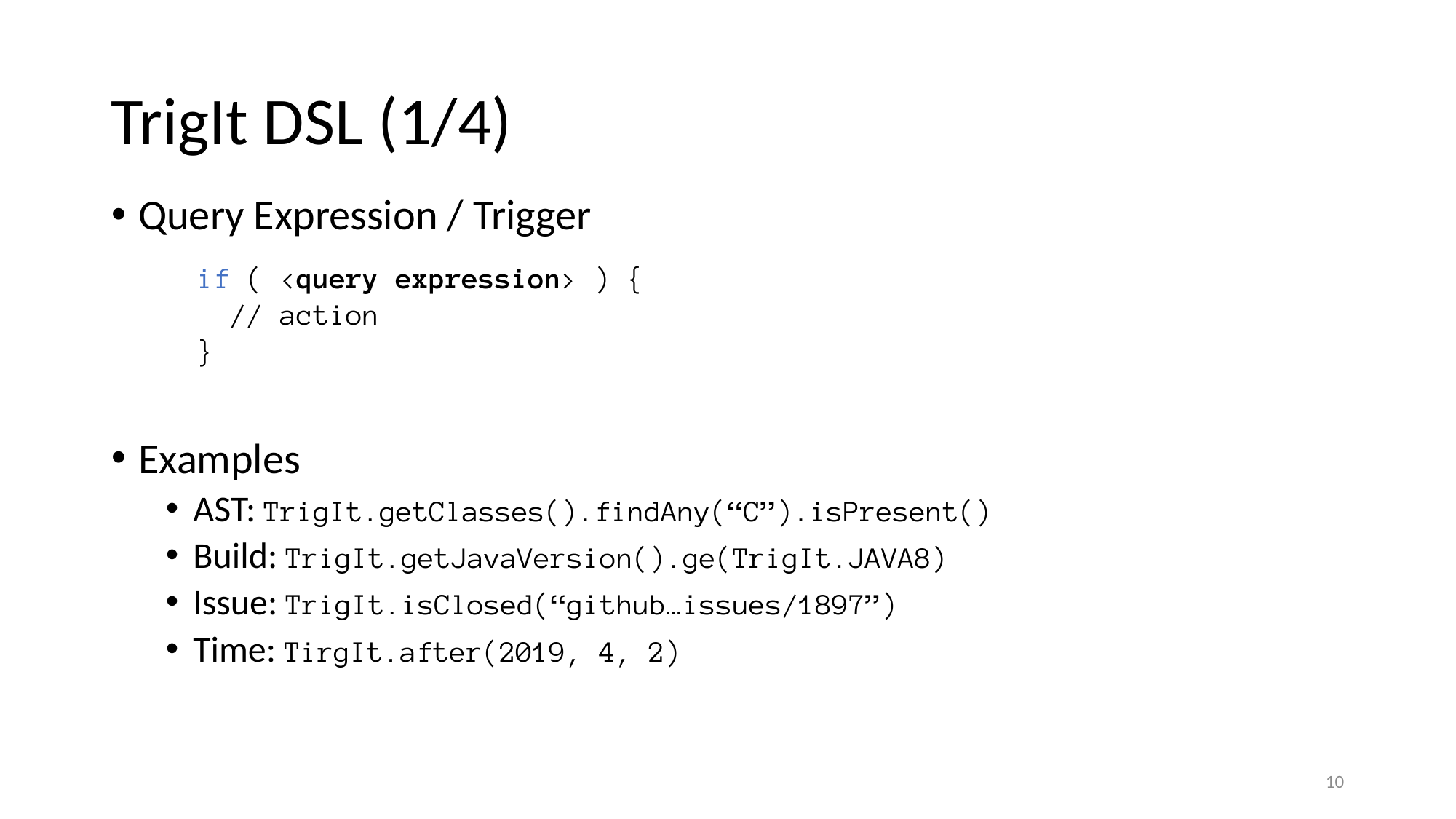

# TrigIt DSL (1/4)
Query Expression / Trigger

Examples
AST: TrigIt.getClasses().findAny(“C”).isPresent()
Build: TrigIt.getJavaVersion().ge(TrigIt.JAVA8)
Issue: TrigIt.isClosed(“github…issues/1897”)
Time: TirgIt.after(2019, 4, 2)
if ( <query expression> ) {
  // action
}
10